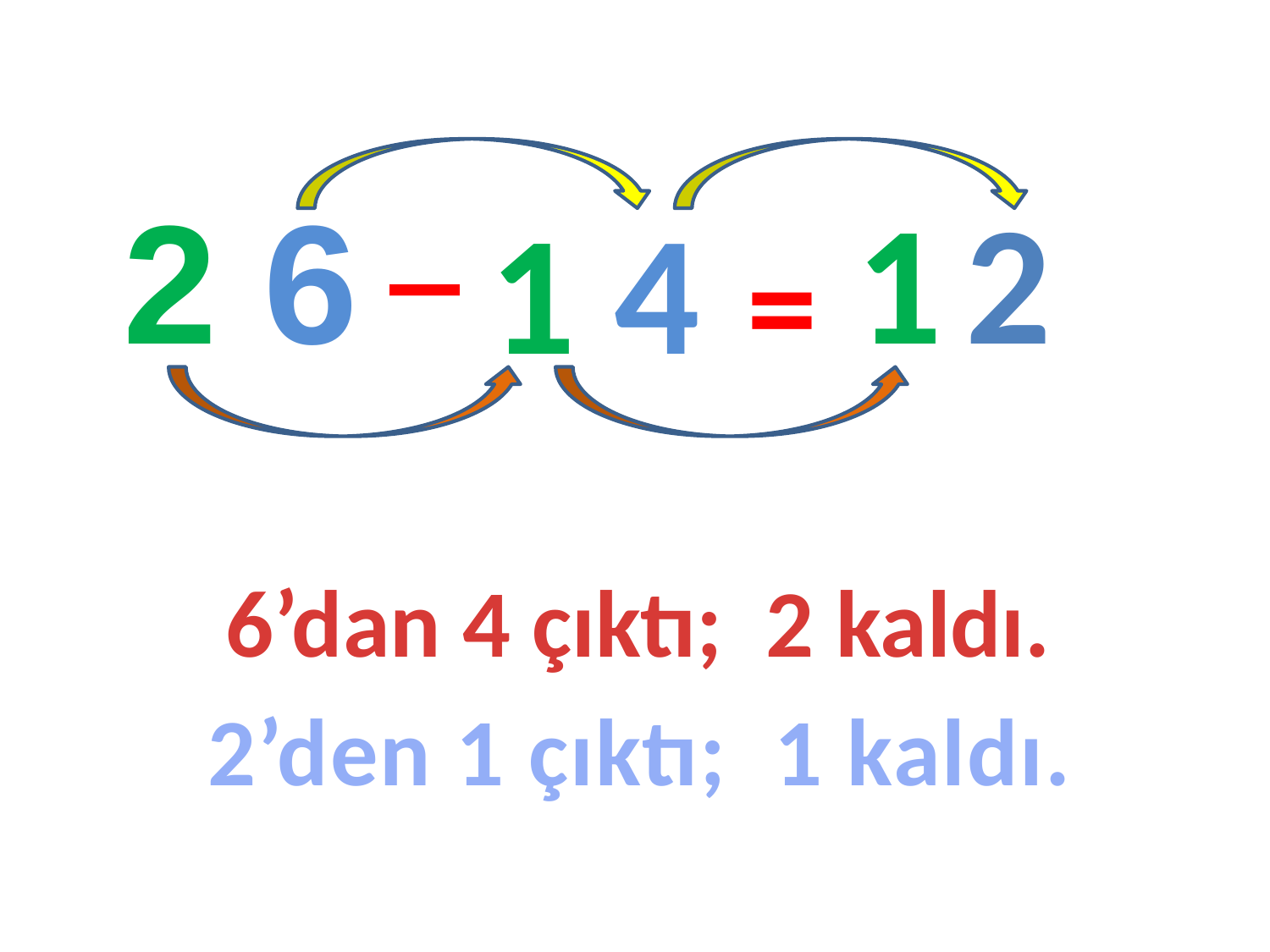

_

2 6
1
2
1 4
=

6’dan 4 çıktı;  2 kaldı.
2’den 1 çıktı;  1 kaldı.